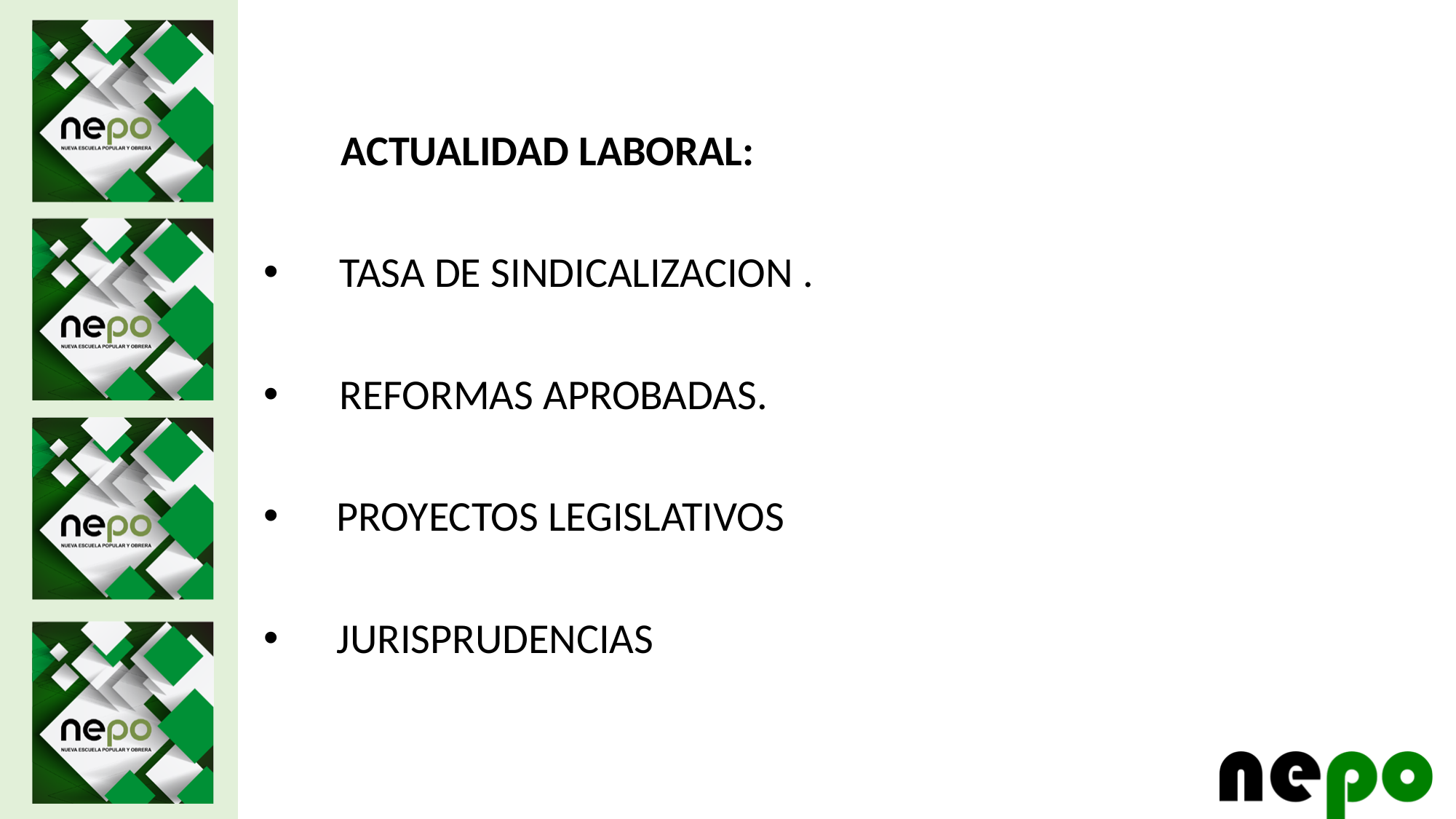

ACTUALIDAD LABORAL:

     TASA DE SINDICALIZACION .

     REFORMAS APROBADAS.

PROYECTOS LEGISLATIVOS

JURISPRUDENCIAS